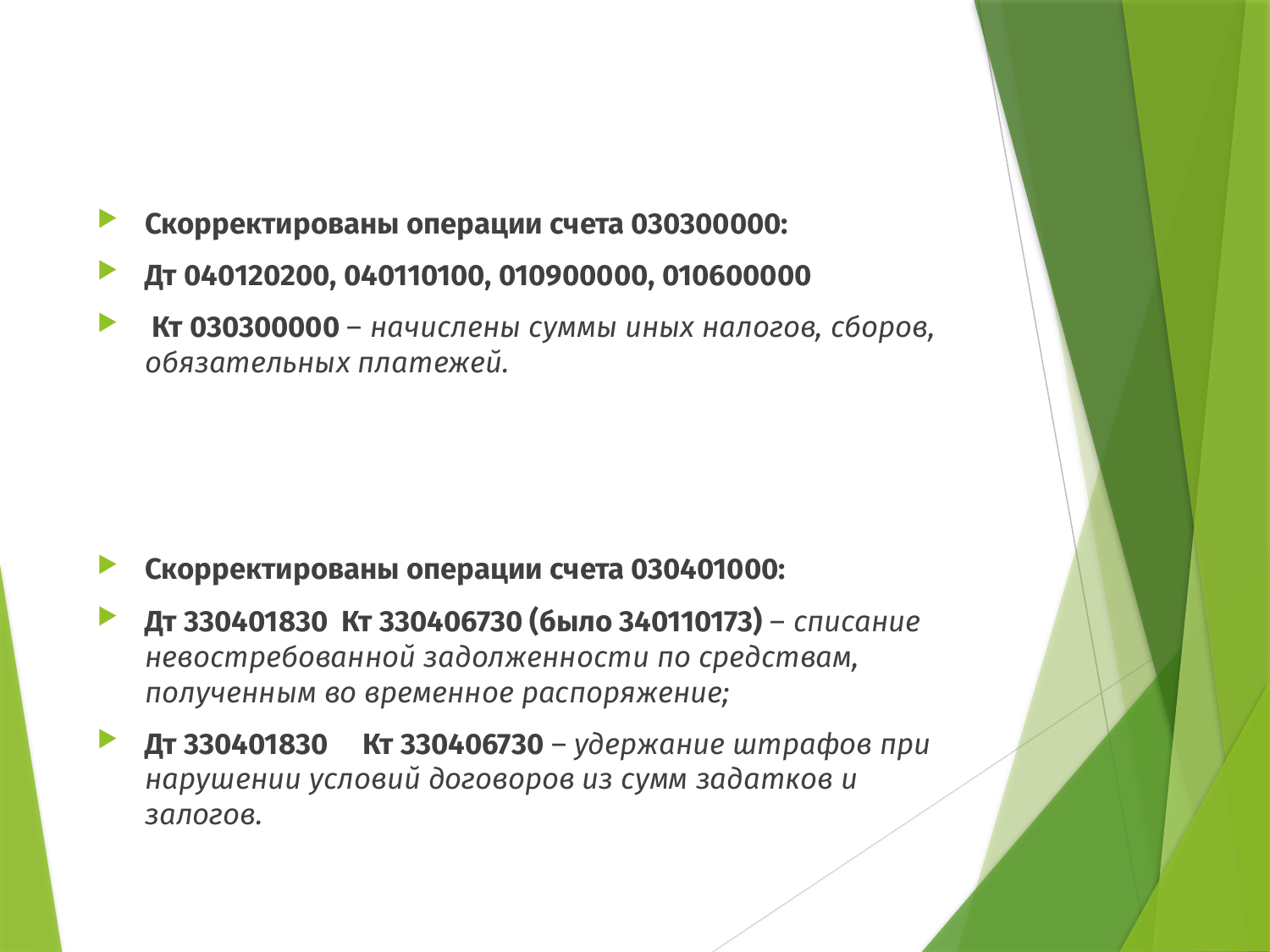

#

Скорректированы операции счета 030300000:
Дт 040120200, 040110100, 010900000, 010600000
 Кт 030300000 – начислены суммы иных налогов, сборов, обязательных платежей.

Скорректированы операции счета 030401000:
Дт 330401830  Кт 330406730 (было 340110173) – списание невостребованной задолженности по средствам, полученным во временное распоряжение;
Дт 330401830     Кт 330406730 – удержание штрафов при нарушении условий договоров из сумм задатков и залогов.